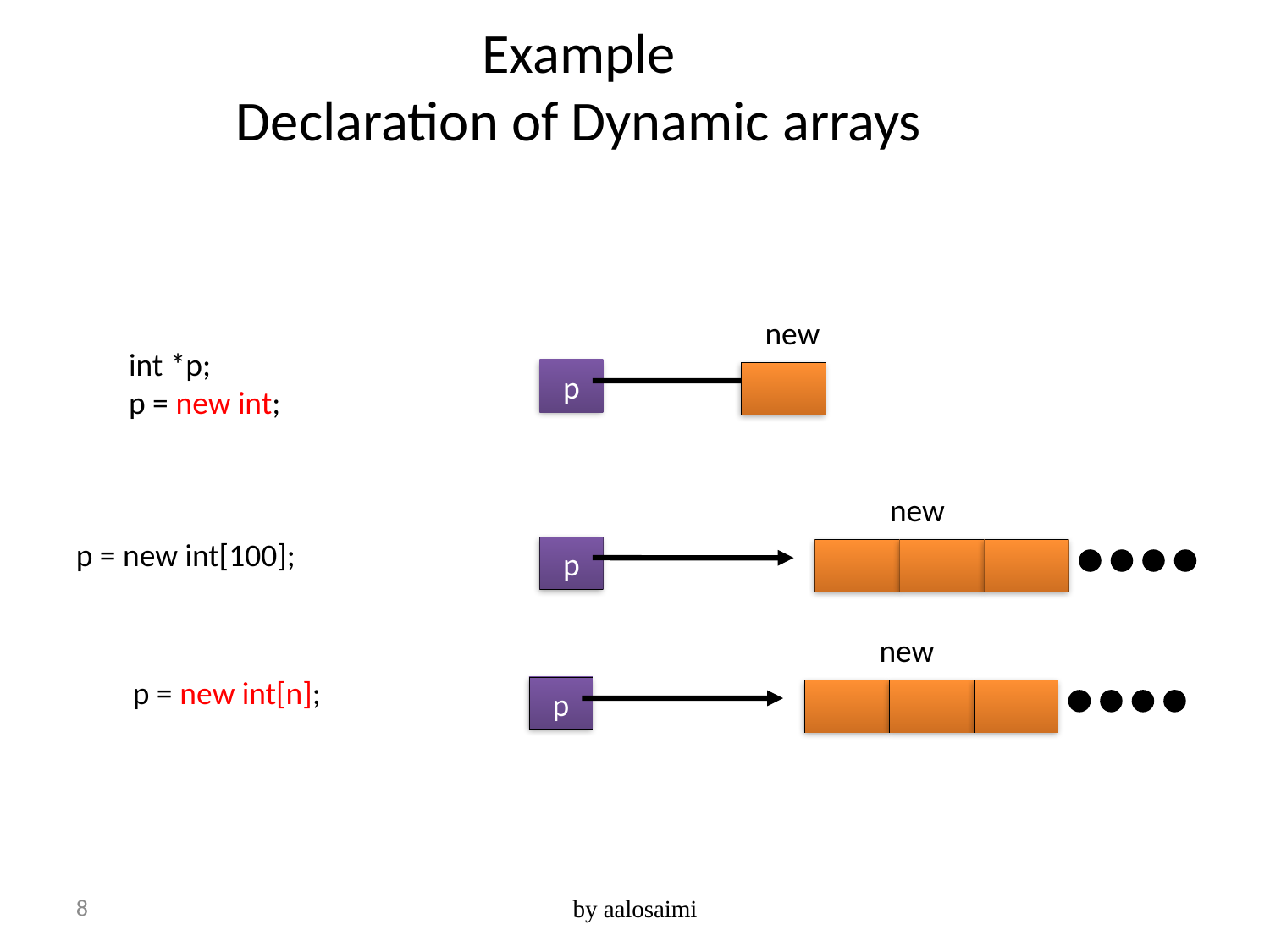

Example
Declaration of Dynamic arrays

new

int *p;
p = new int;
p

new
p = new int[100];
p

new
p = new int[n];
p

8
by aalosaimi